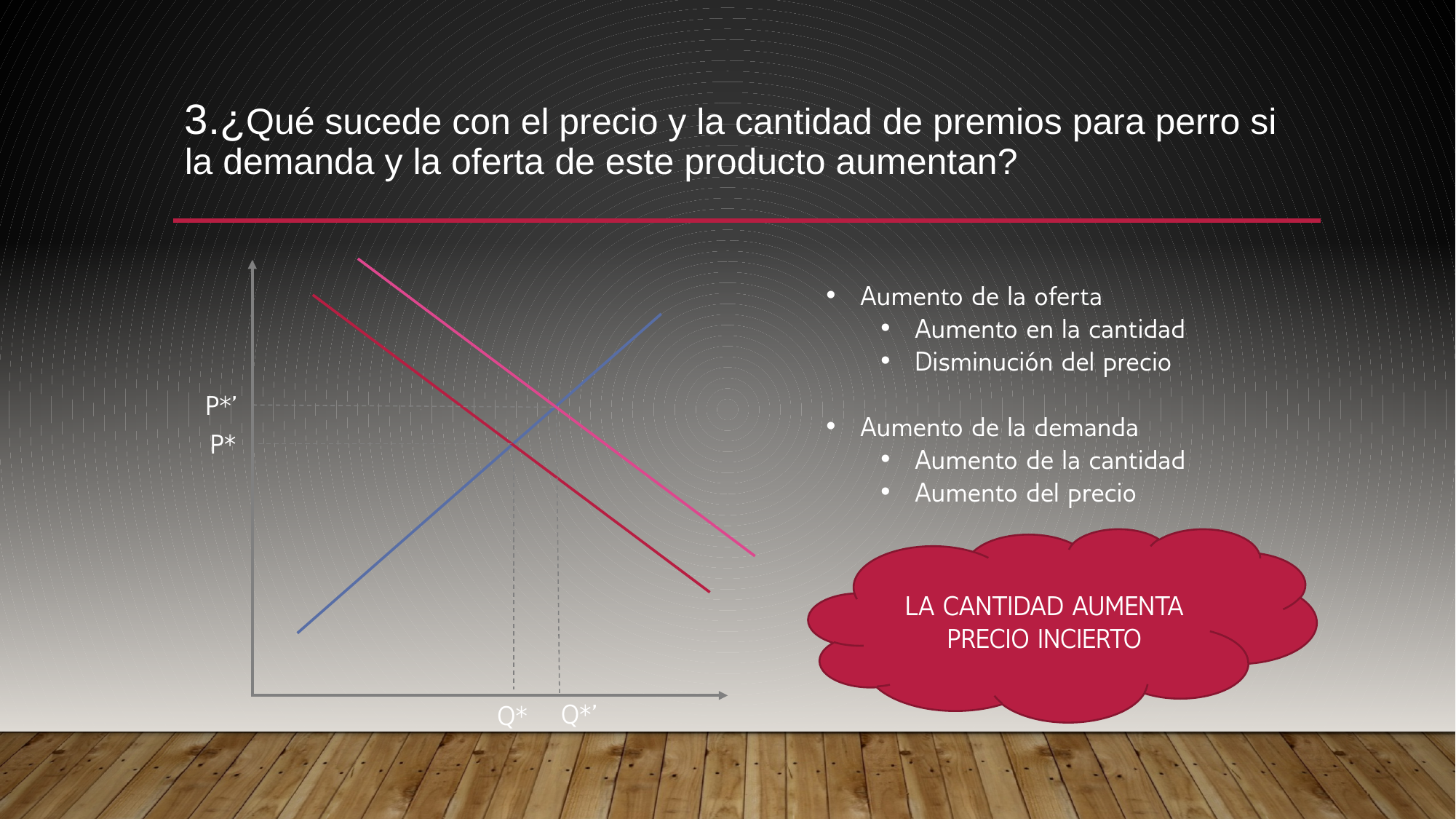

# 3.¿Qué sucede con el precio y la cantidad de premios para perro si la demanda y la oferta de este producto aumentan?
Aumento de la oferta
Aumento en la cantidad
Disminución del precio

Aumento de la demanda
Aumento de la cantidad
Aumento del precio
P*’
P*
LA CANTIDAD AUMENTA
PRECIO INCIERTO
Q*’
Q*